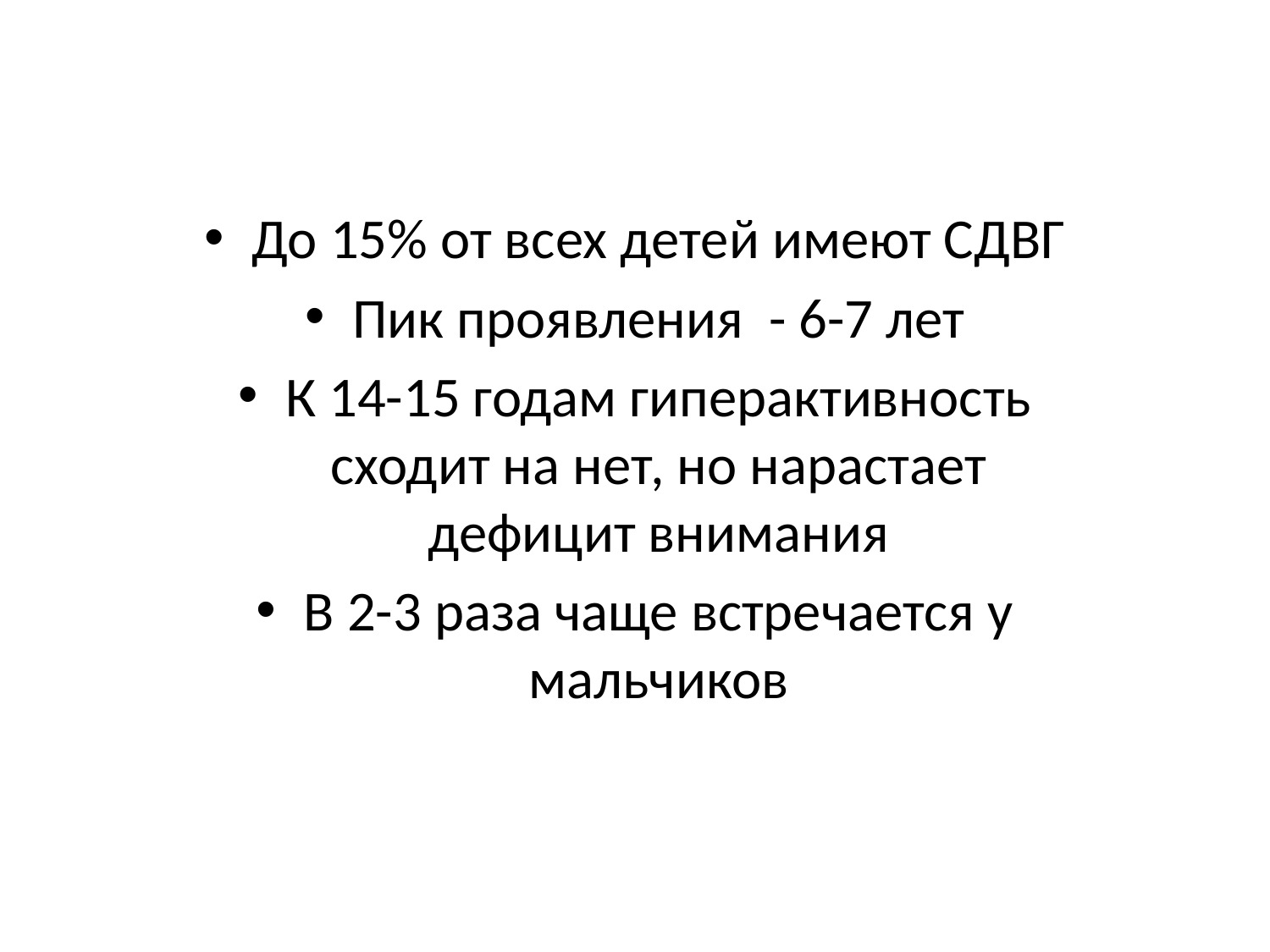

#
До 15% от всех детей имеют СДВГ
Пик проявления  - 6-7 лет
К 14-15 годам гиперактивность сходит на нет, но нарастает дефицит внимания
В 2-3 раза чаще встречается у мальчиков